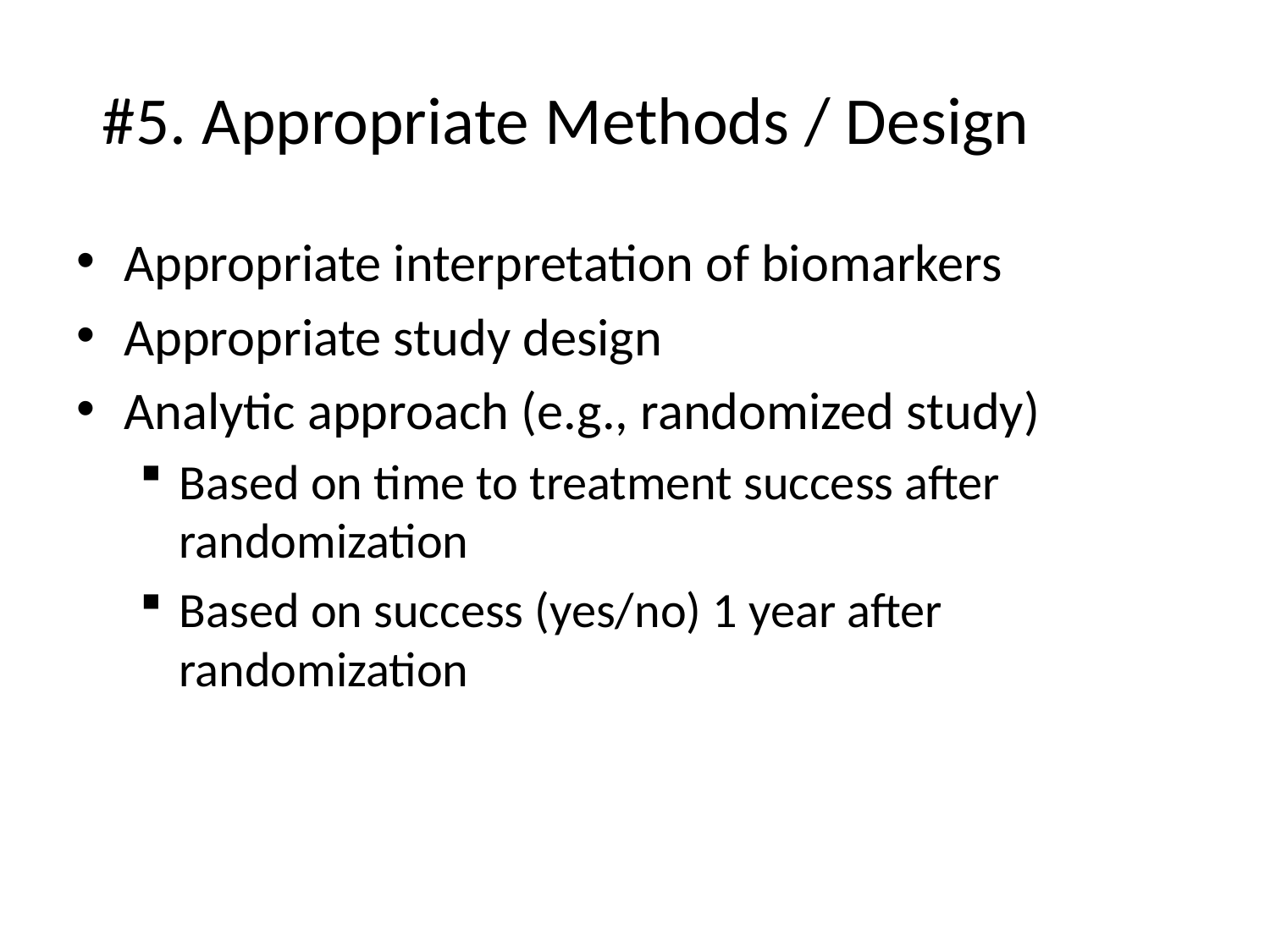

# #5. Appropriate Methods / Design
Appropriate interpretation of biomarkers
Appropriate study design
Analytic approach (e.g., randomized study)
Based on time to treatment success after randomization
Based on success (yes/no) 1 year after randomization